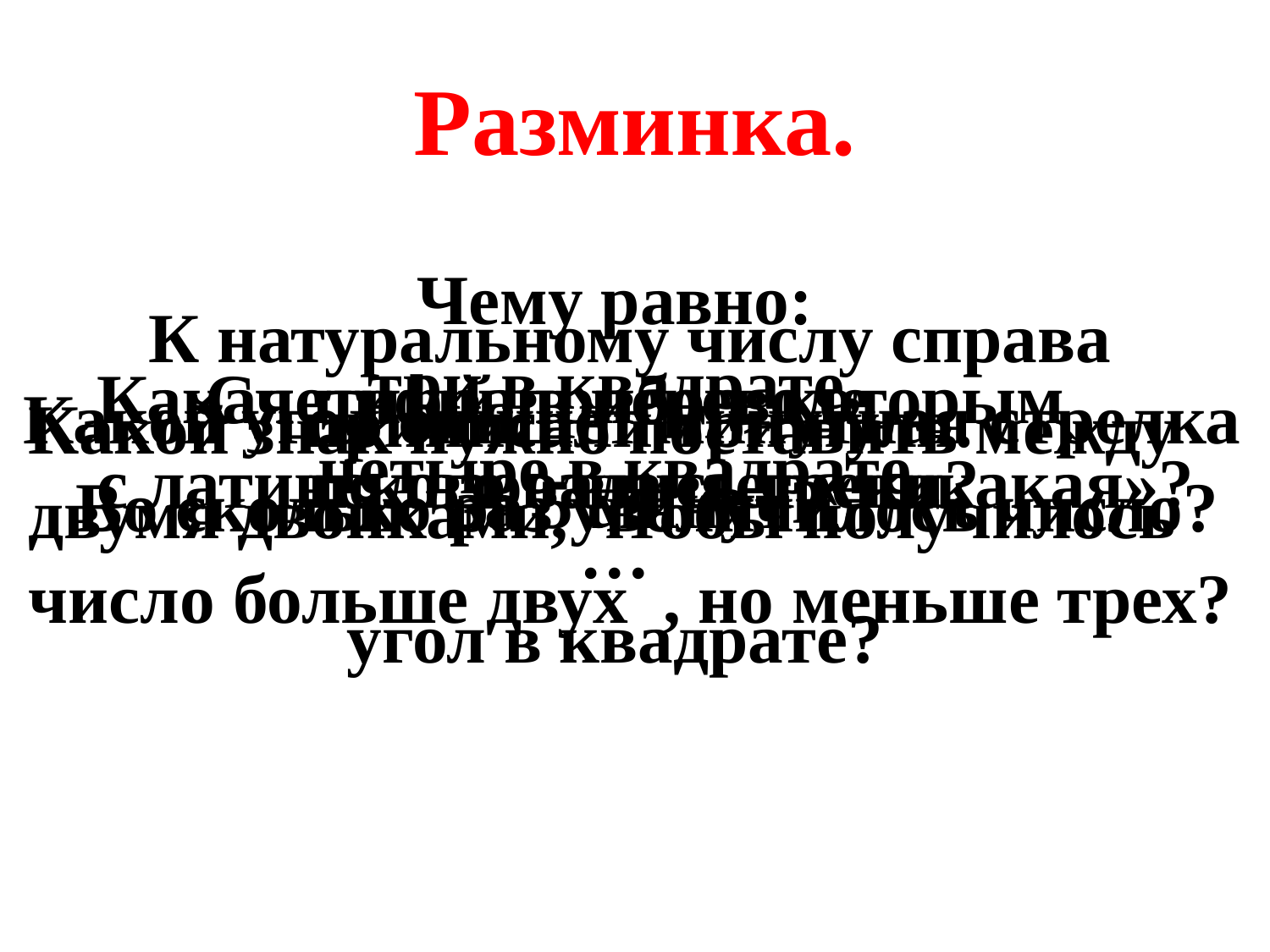

# Разминка.
Чему равно:
три в квадрате,
четыре в квадрате
…
угол в квадрате?
К натуральному числу справа
приписали три нуля.
 Во сколько раз увеличилось число?
Какая цифра в переводе
с латинского означает «никакая»?
Счетный прибор, которым
пользовались греки?
Какой угол опишет минутная стрелка
 за 5 минут?
Какой знак нужно поставить между
двумя двойками, чтобы получилось
число больше двух  , но меньше трех?